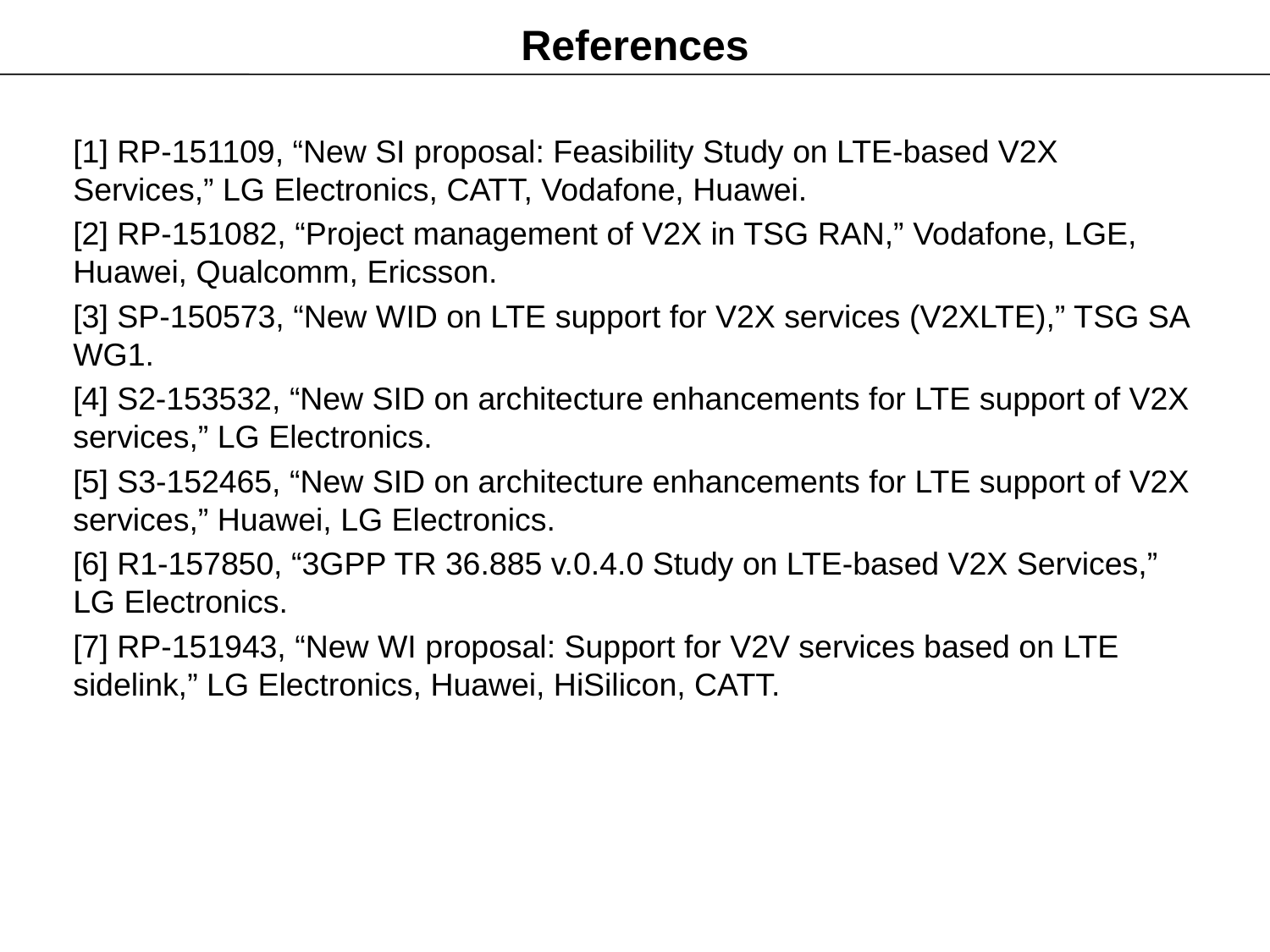

# References
[1] RP-151109, “New SI proposal: Feasibility Study on LTE-based V2X Services,” LG Electronics, CATT, Vodafone, Huawei.
[2] RP-151082, “Project management of V2X in TSG RAN,” Vodafone, LGE, Huawei, Qualcomm, Ericsson.
[3] SP-150573, “New WID on LTE support for V2X services (V2XLTE),” TSG SA WG1.
[4] S2-153532, “New SID on architecture enhancements for LTE support of V2X services,” LG Electronics.
[5] S3-152465, “New SID on architecture enhancements for LTE support of V2X services,” Huawei, LG Electronics.
[6] R1-157850, “3GPP TR 36.885 v.0.4.0 Study on LTE-based V2X Services,” LG Electronics.
[7] RP-151943, “New WI proposal: Support for V2V services based on LTE sidelink,” LG Electronics, Huawei, HiSilicon, CATT.